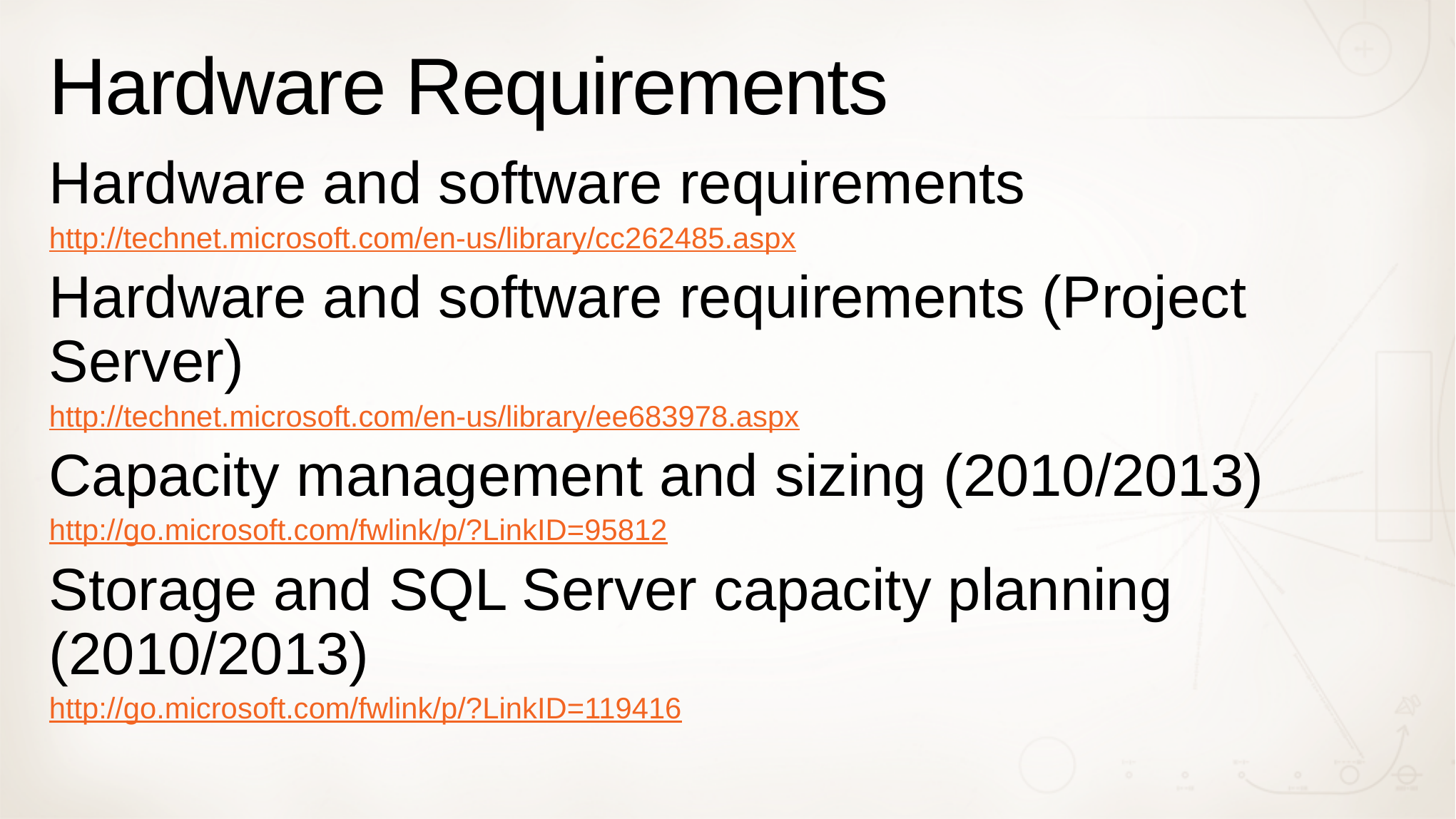

# Hardware Requirements
Hardware and software requirements
http://technet.microsoft.com/en-us/library/cc262485.aspx
Hardware and software requirements (Project Server)
http://technet.microsoft.com/en-us/library/ee683978.aspx
Capacity management and sizing (2010/2013)
http://go.microsoft.com/fwlink/p/?LinkID=95812
Storage and SQL Server capacity planning (2010/2013)
http://go.microsoft.com/fwlink/p/?LinkID=119416